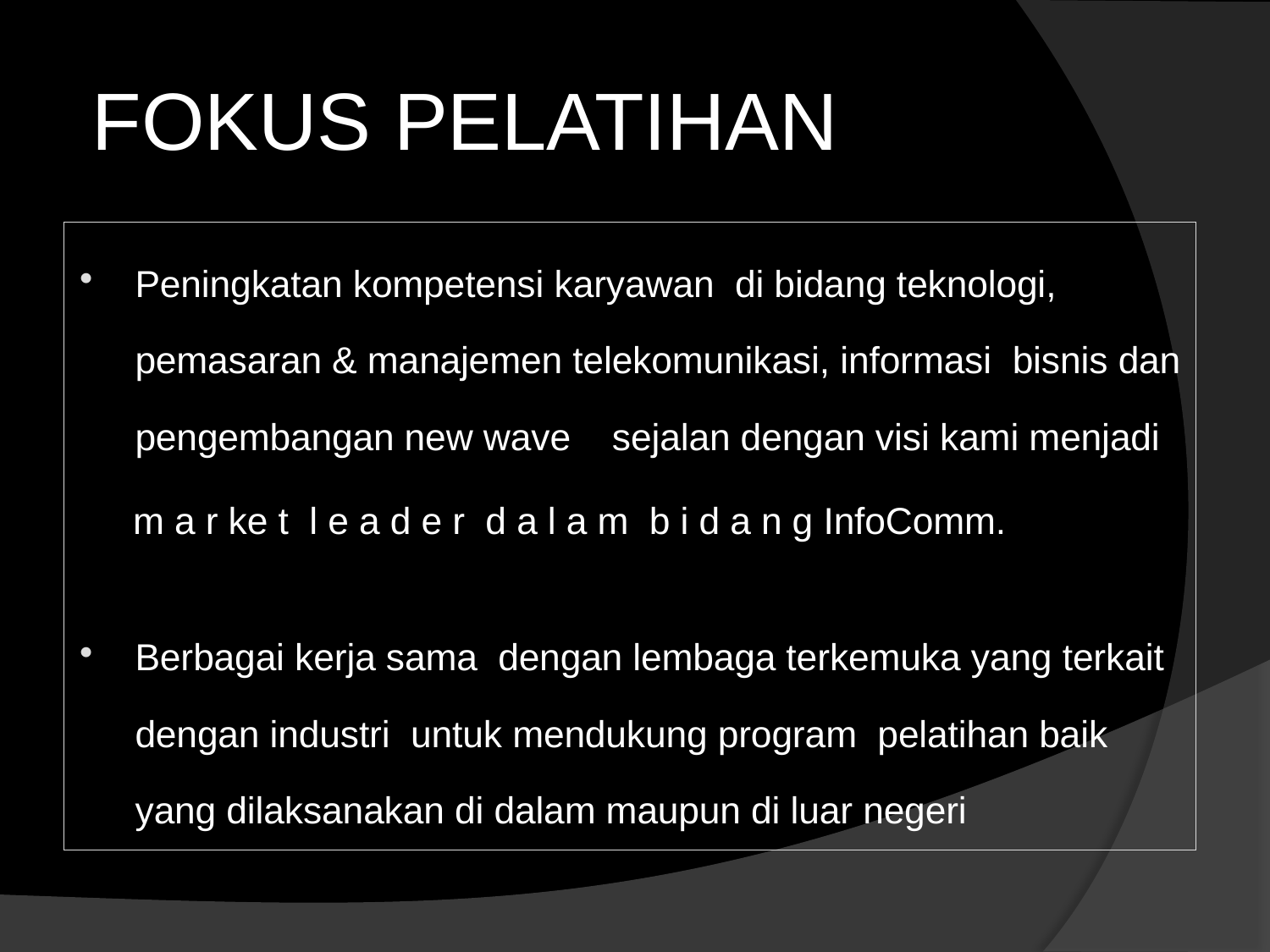

# FOKUS PELATIHAN
Peningkatan kompetensi karyawan  di bidang teknologi, pemasaran & manajemen telekomunikasi, informasi  bisnis dan pengembangan new wave    sejalan dengan visi kami menjadi
     m a r ke t  l e a d e r  d a l a m  b i d a n g InfoComm.

Berbagai kerja sama  dengan lembaga terkemuka yang terkait dengan industri  untuk mendukung program  pelatihan baik yang dilaksanakan di dalam maupun di luar negeri